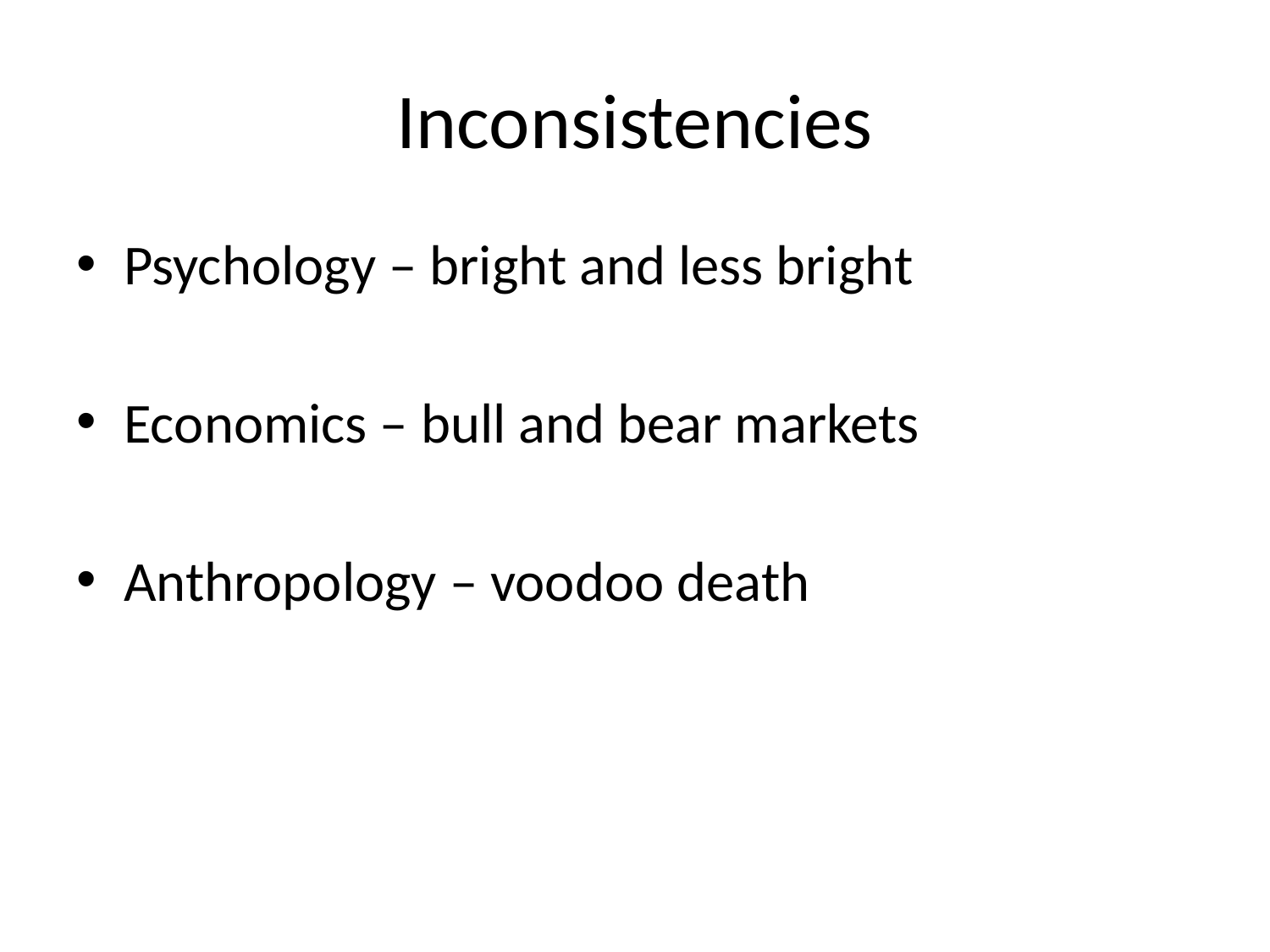

# Inconsistencies
Psychology – bright and less bright

Economics – bull and bear markets

Anthropology – voodoo death